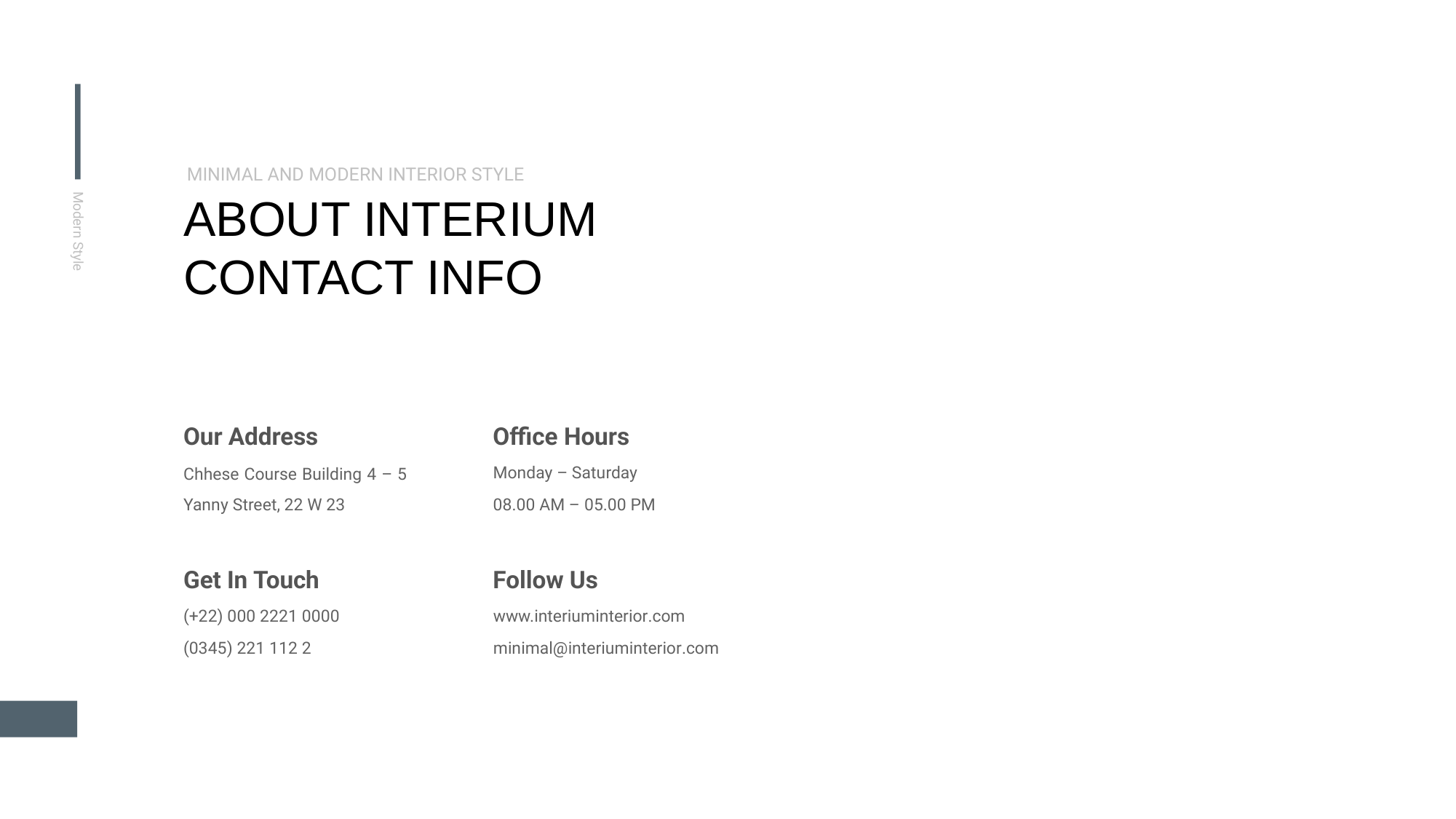

MINIMAL AND MODERN INTERIOR STYLE
ABOUT INTERIUM CONTACT INFO
Modern Style
Our Address
Office Hours
Monday – Saturday
08.00 AM – 05.00 PM
Chhese Course Building 4 – 5 Yanny Street, 22 W 23
Get In Touch
Follow Us
(+22) 000 2221 0000
(0345) 221 112 2
www.interiuminterior.com
minimal@interiuminterior.com